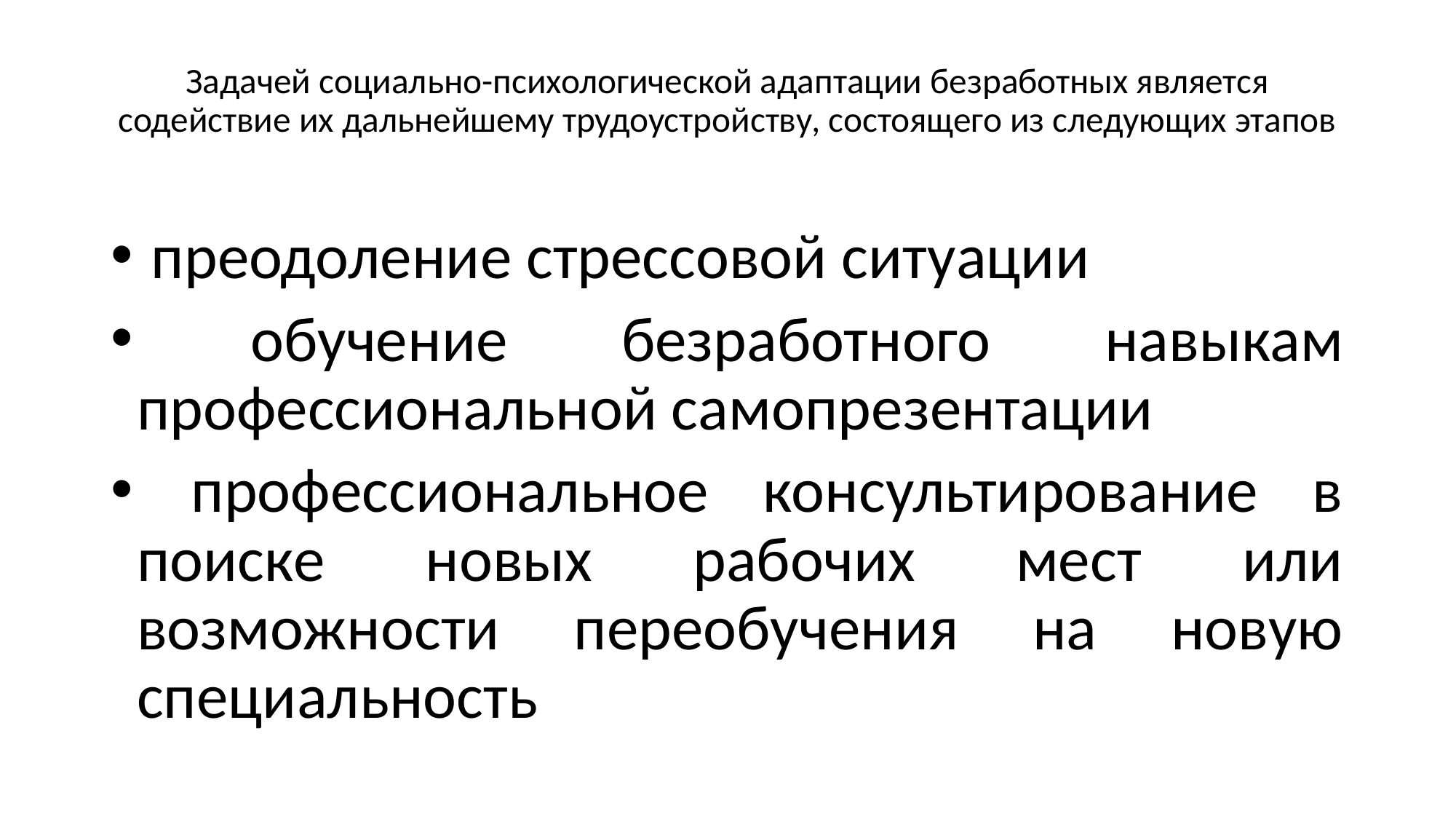

# Задачей социально-психологической адаптации безработных является содействие их дальнейшему трудоустройству, состоящего из следующих этапов
 преодоление стрессовой ситуации
 обучение безработного навыкам профессиональной самопрезентации
 профессиональное консультирование в поиске новых рабочих мест или возможности переобучения на новую специальность